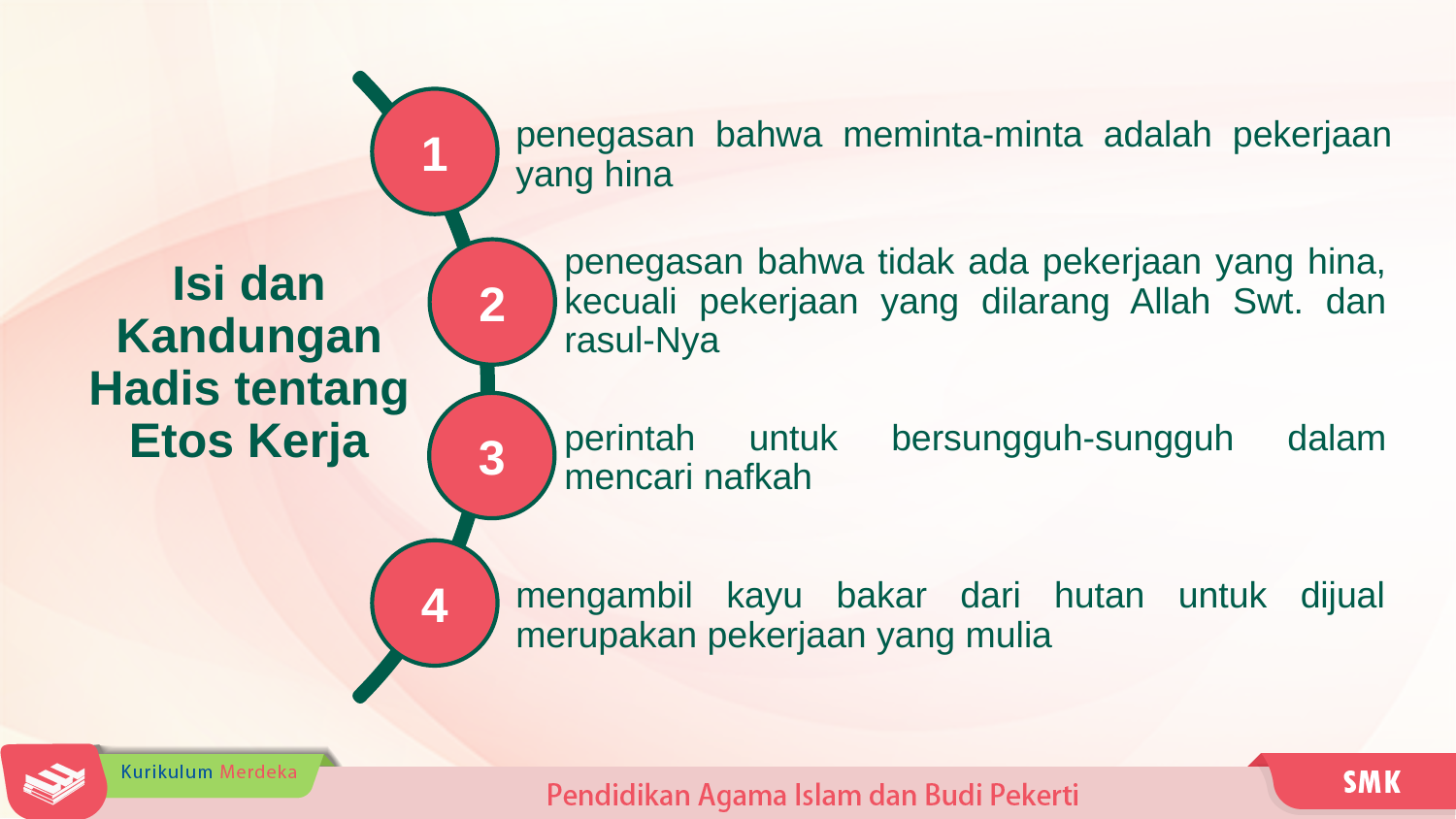

1
2
3
4
penegasan bahwa meminta-minta adalah pekerjaan yang hina
penegasan bahwa tidak ada pekerjaan yang hina, kecuali pekerjaan yang dilarang Allah Swt. dan rasul-Nya
perintah untuk bersungguh-sungguh dalam mencari nafkah
mengambil kayu bakar dari hutan untuk dijual merupakan pekerjaan yang mulia
Isi dan Kandungan Hadis tentang Etos Kerja